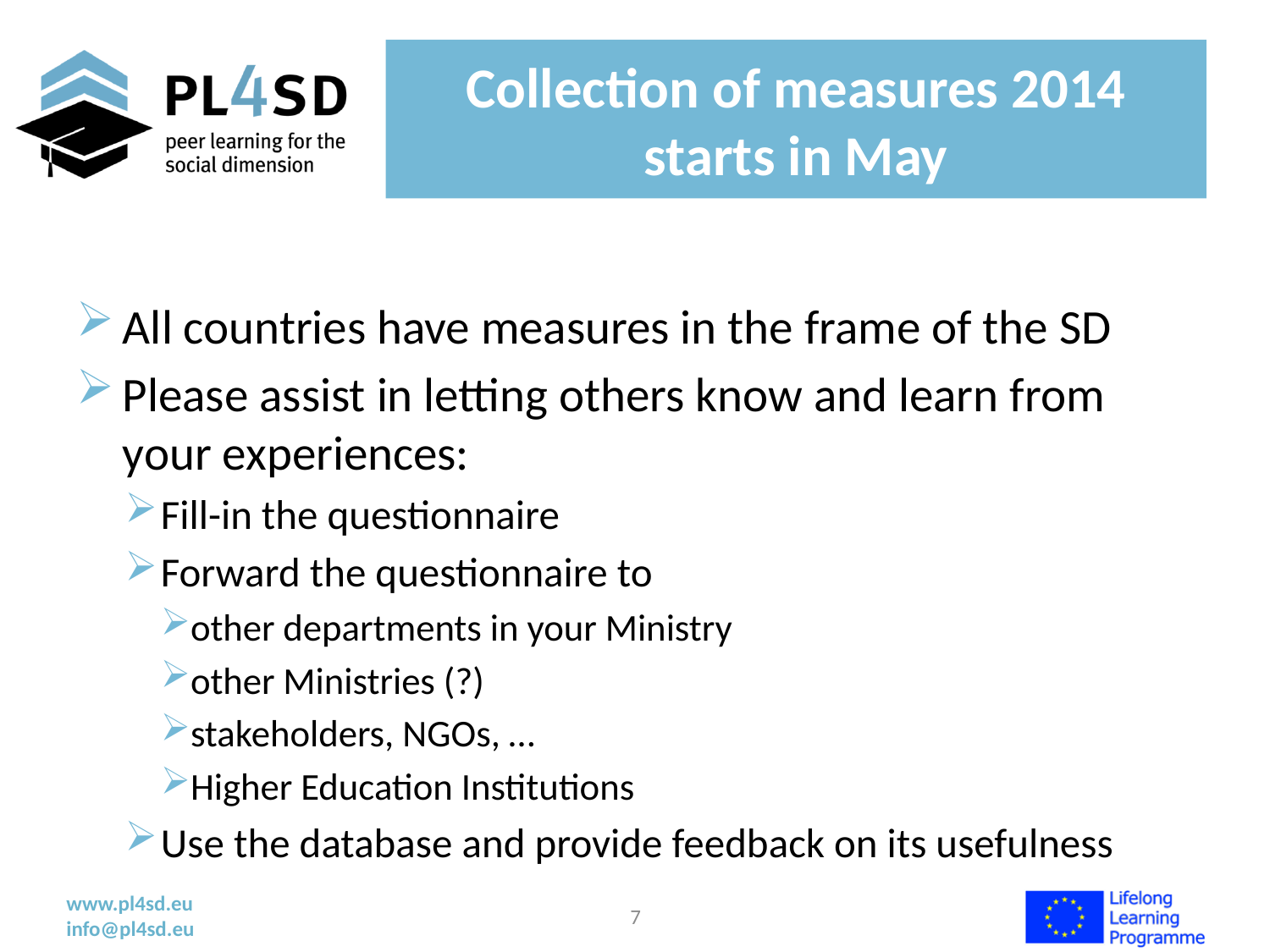

# Collection of measures 2014 starts in May

All countries have measures in the frame of the SD
Please assist in letting others know and learn from your experiences:
Fill-in the questionnaire
Forward the questionnaire to
other departments in your Ministry
other Ministries (?)
stakeholders, NGOs, …
Higher Education Institutions
Use the database and provide feedback on its usefulness
7